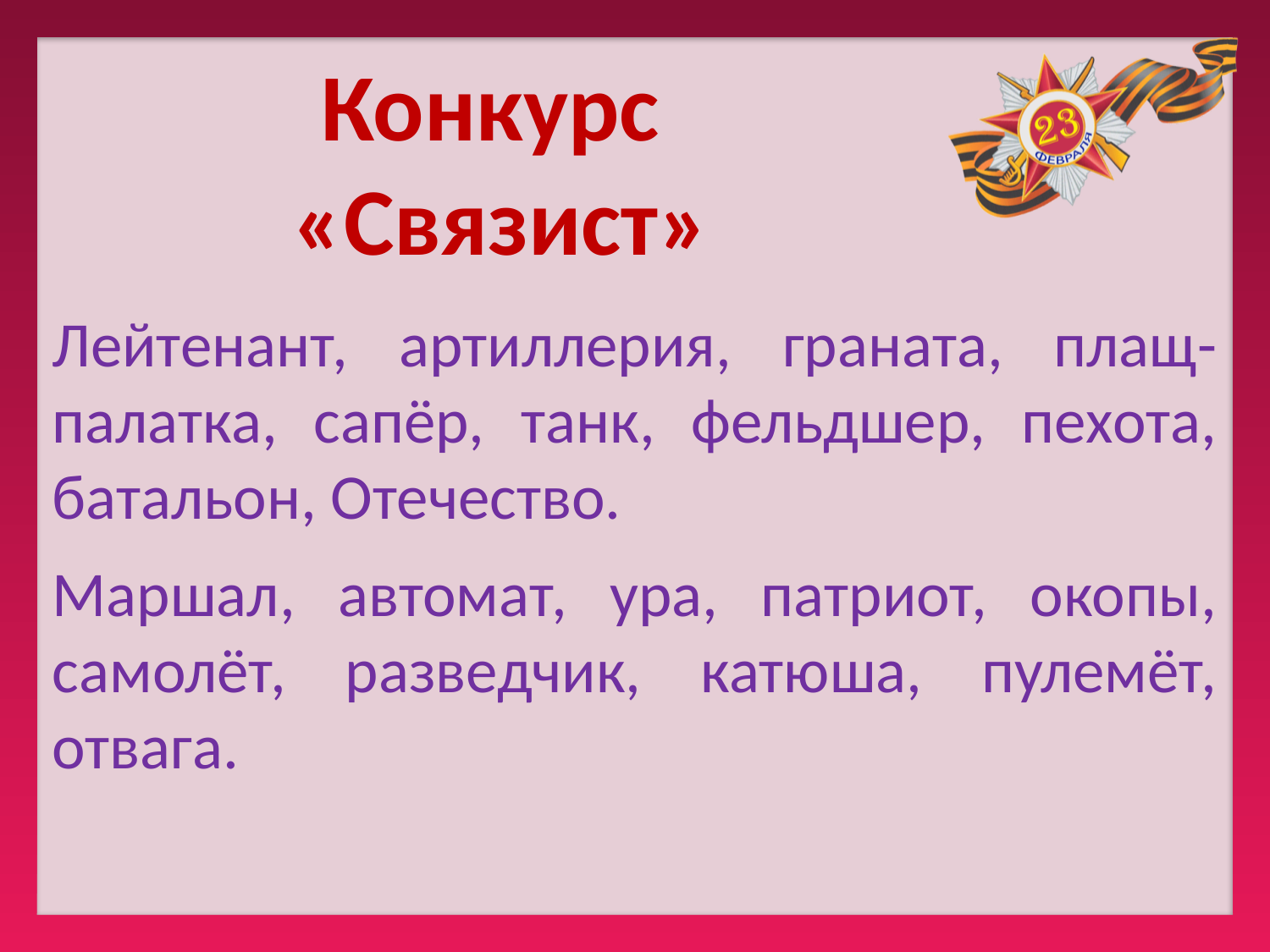

Конкурс
«Связист»
Лейтенант, артиллерия, граната, плащ-палатка, сапёр, танк, фельдшер, пехота, батальон, Отечество.
Маршал, автомат, ура, патриот, окопы, самолёт, разведчик, катюша, пулемёт, отвага.